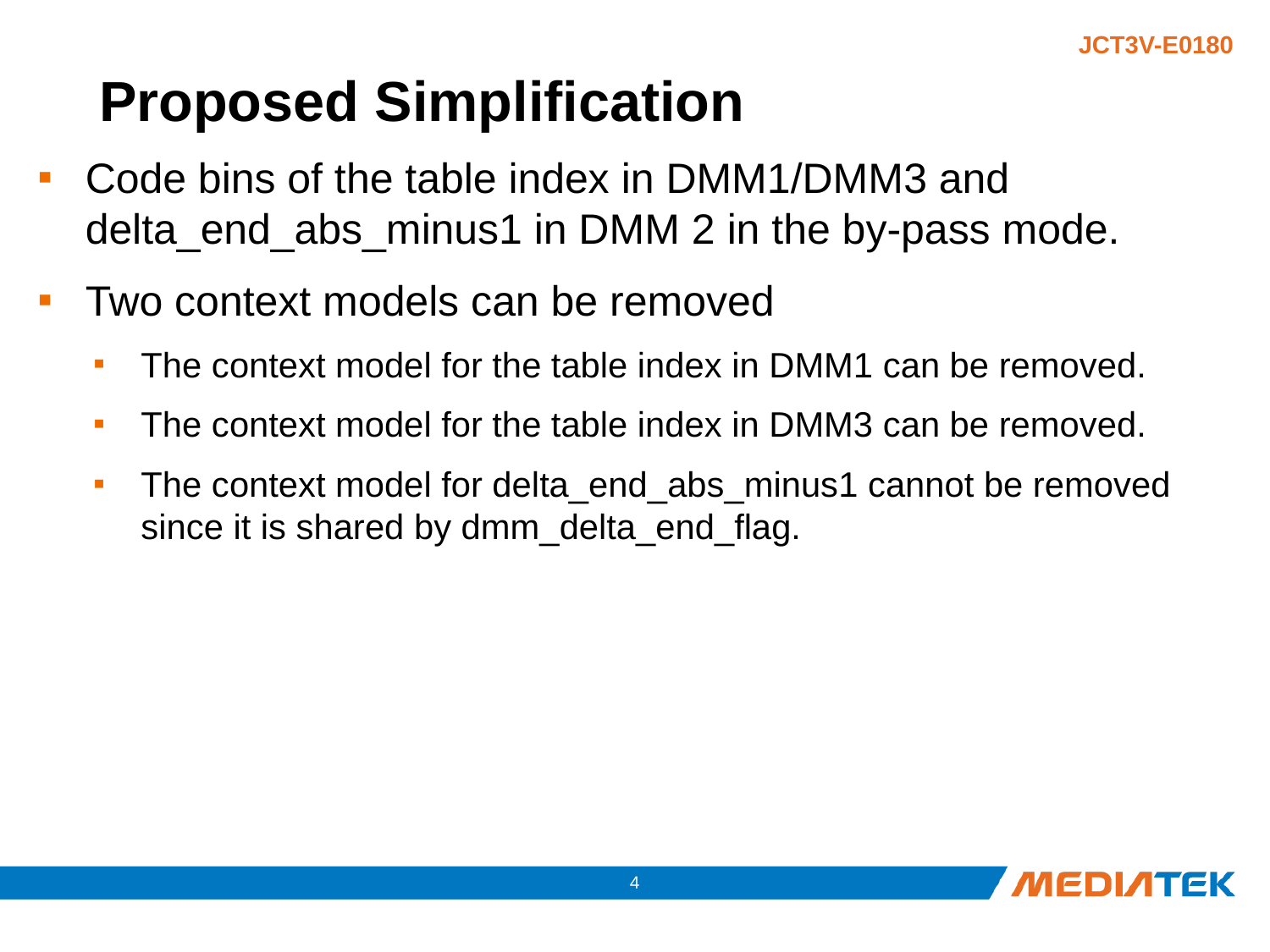

# Proposed Simplification
Code bins of the table index in DMM1/DMM3 and delta_end_abs_minus1 in DMM 2 in the by-pass mode.
Two context models can be removed
The context model for the table index in DMM1 can be removed.
The context model for the table index in DMM3 can be removed.
The context model for delta_end_abs_minus1 cannot be removed since it is shared by dmm_delta_end_flag.
4